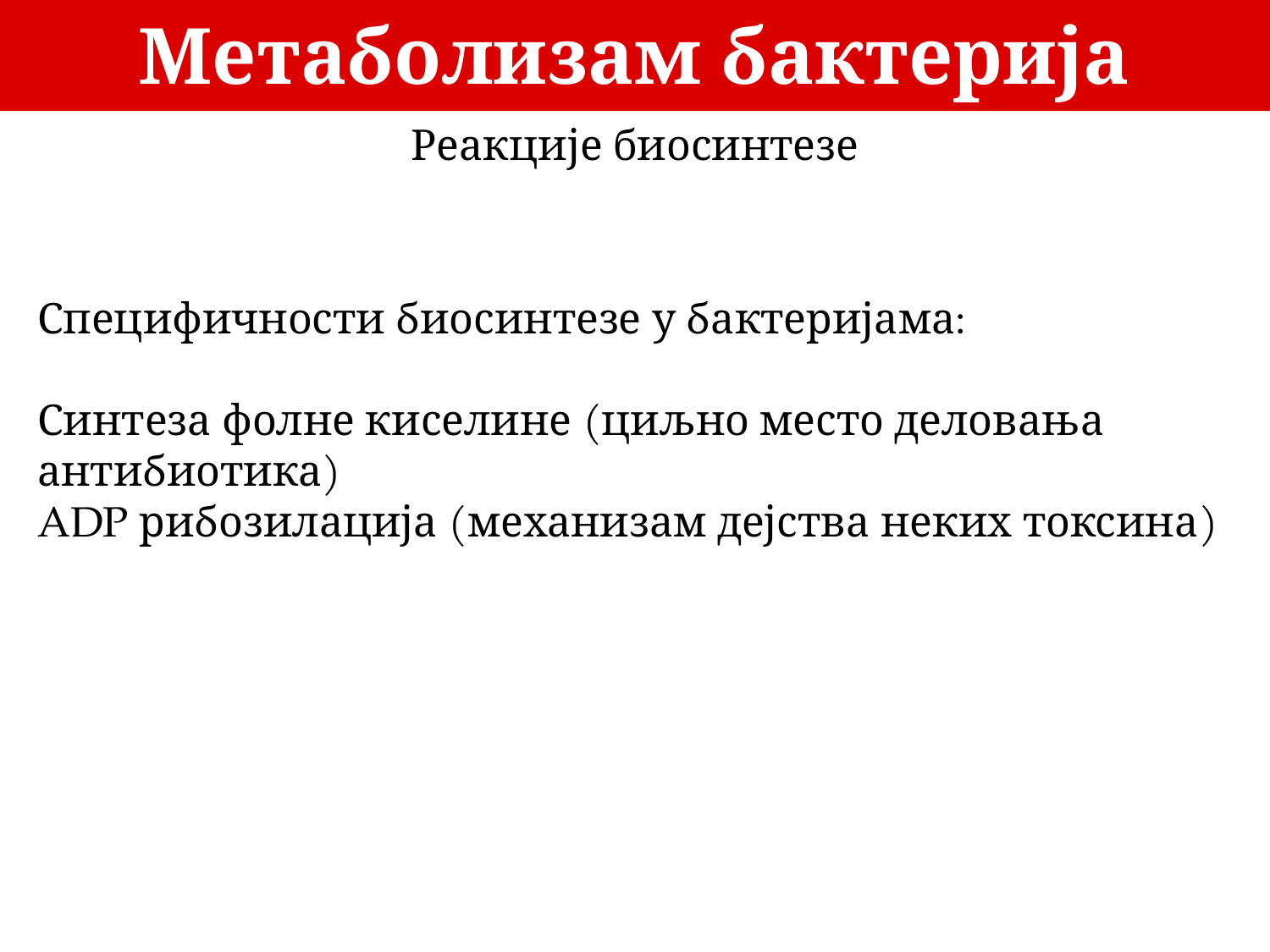

Метаболизам бактерија
Реакције биосинтезе
Специфичности биосинтезе у бактеријама:

Синтеза фолне киселине (циљно место деловања антибиотика)
ADP рибозилација (механизам дејства неких токсина)